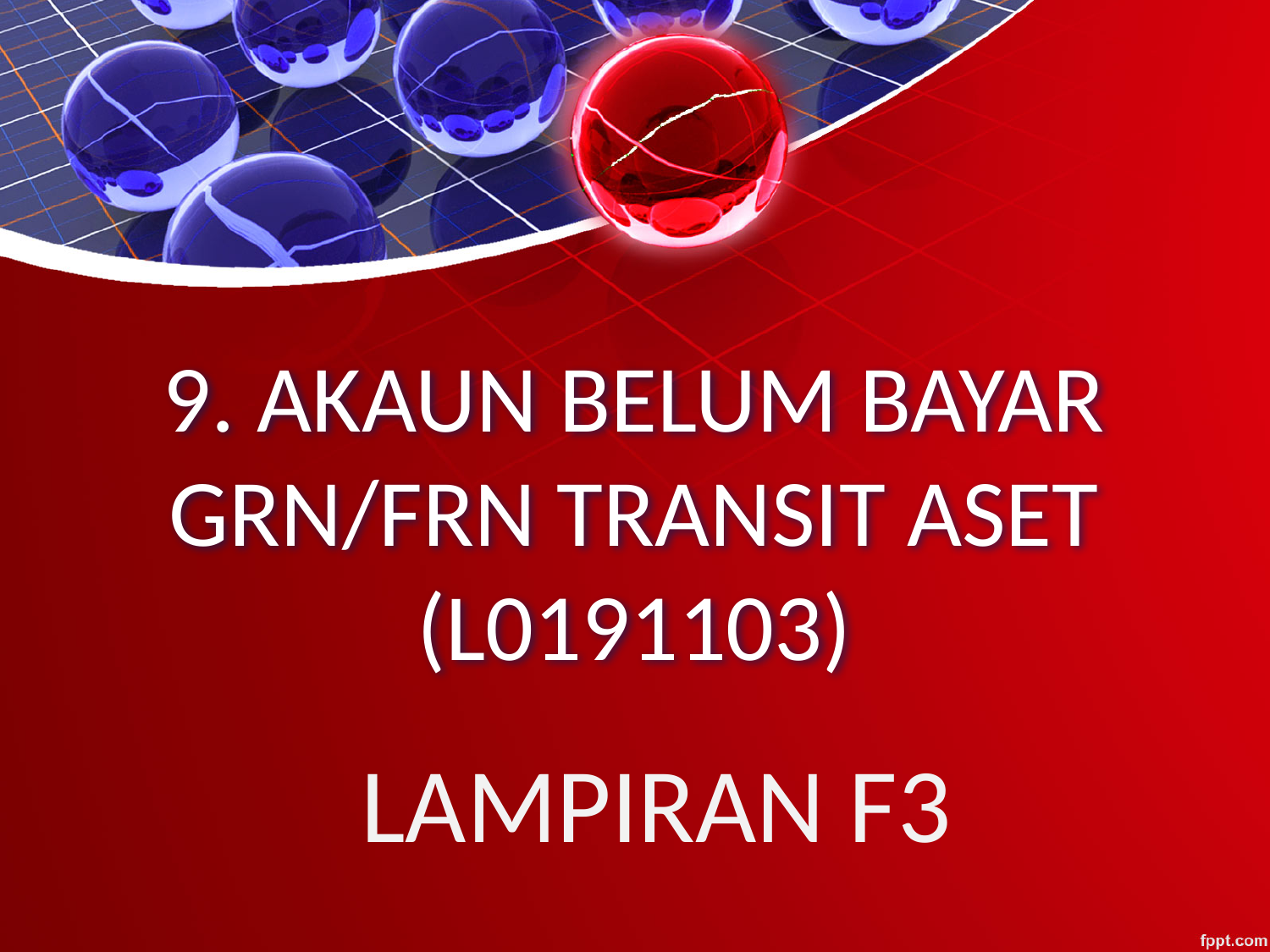

# 9. AKAUN BELUM BAYAR GRN/FRN TRANSIT ASET (L0191103)
LAMPIRAN F3